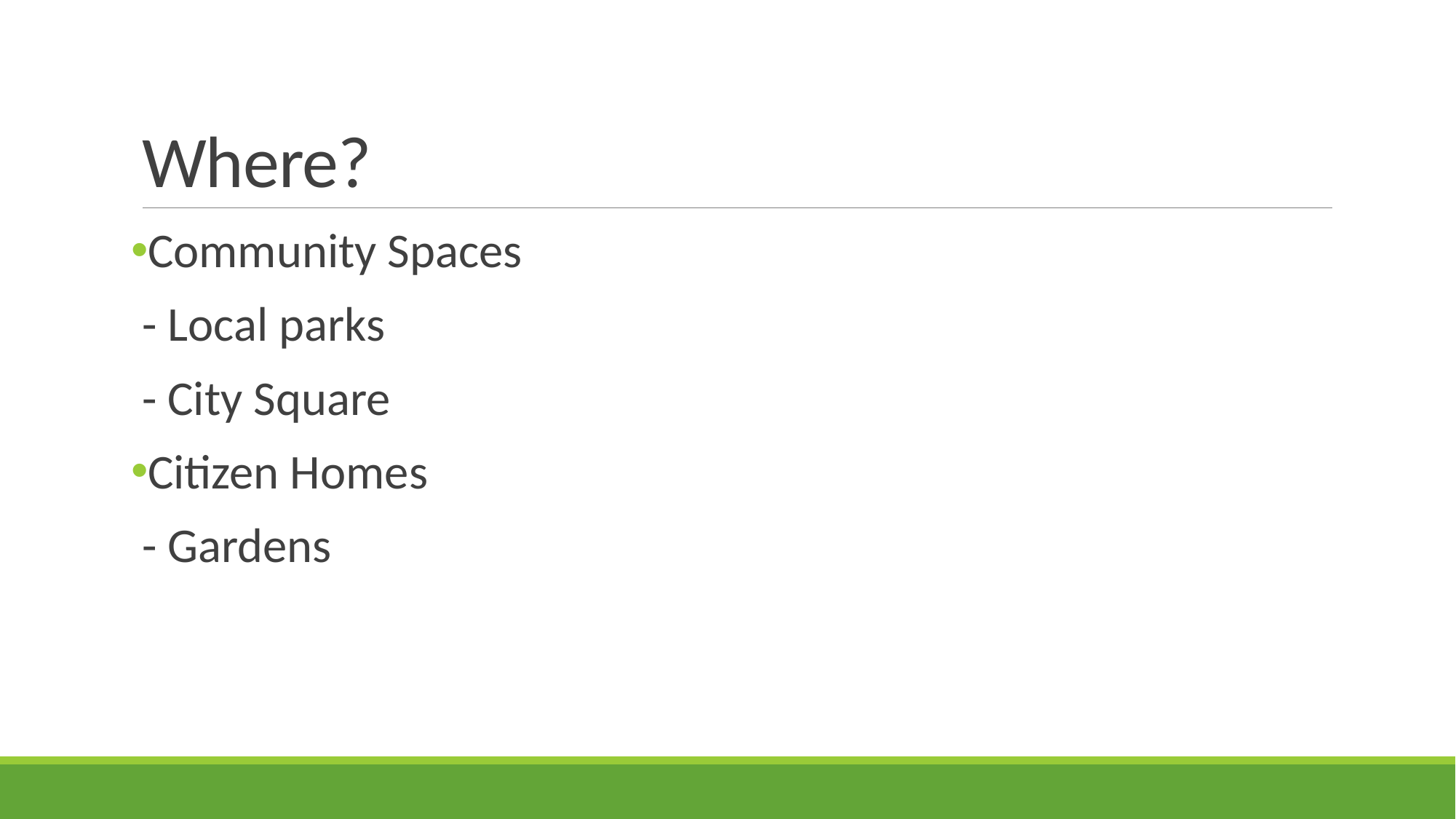

# Where?
Community Spaces
- Local parks
- City Square
Citizen Homes
- Gardens